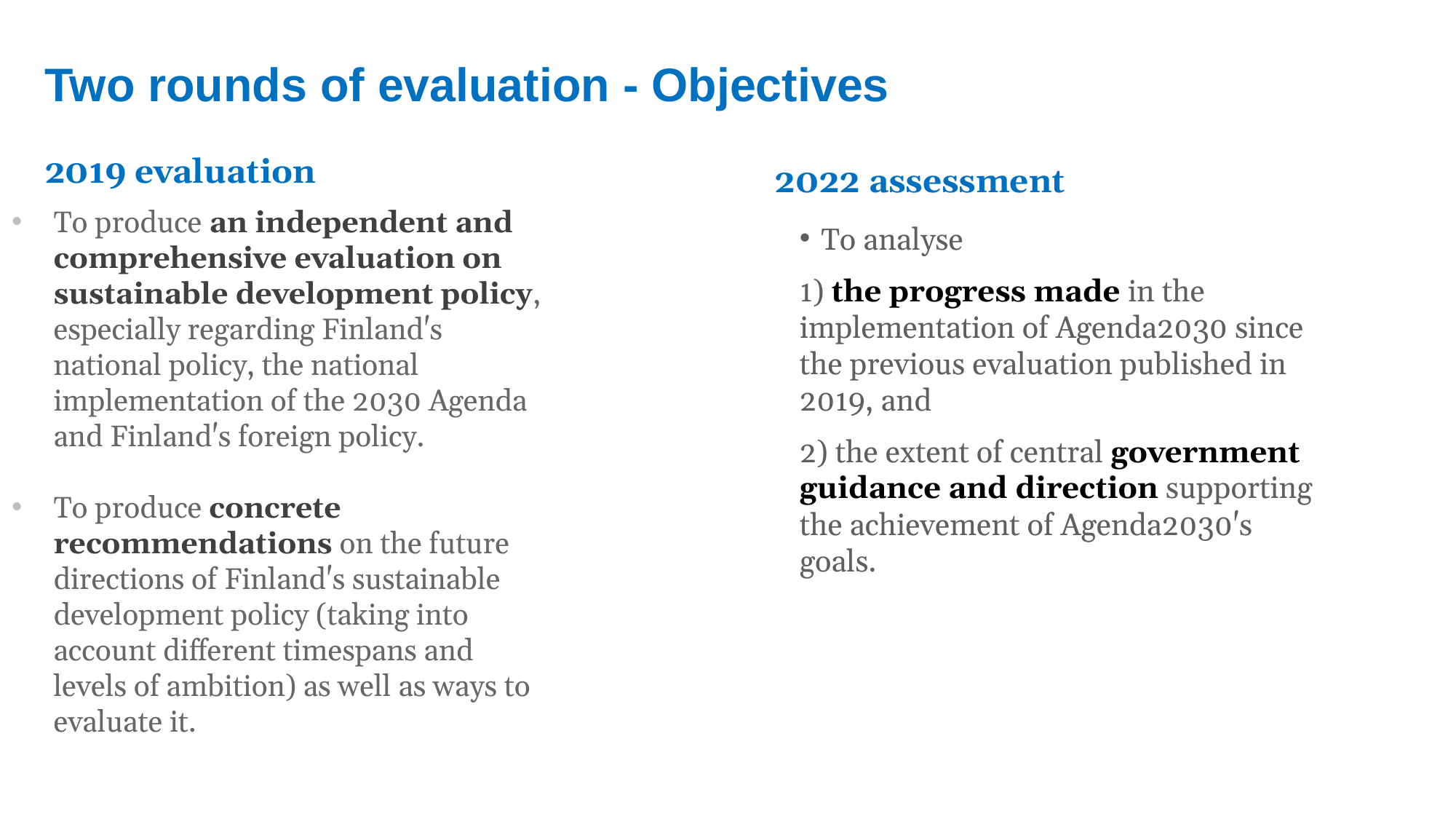

Two rounds of evaluation - Objectives
2019 evaluation
2022 assessment
To produce an independent and comprehensive evaluation on sustainable development policy, especially regarding Finland's national policy, the national implementation of the 2030 Agenda and Finland's foreign policy.

To produce concrete recommendations on the future directions of Finland's sustainable development policy (taking into account different timespans and levels of ambition) as well as ways to evaluate it.

To analyse
1) the progress made in the implementation of Agenda2030 since the previous evaluation published in 2019, and
2) the extent of central government guidance and direction supporting the achievement of Agenda2030's goals.